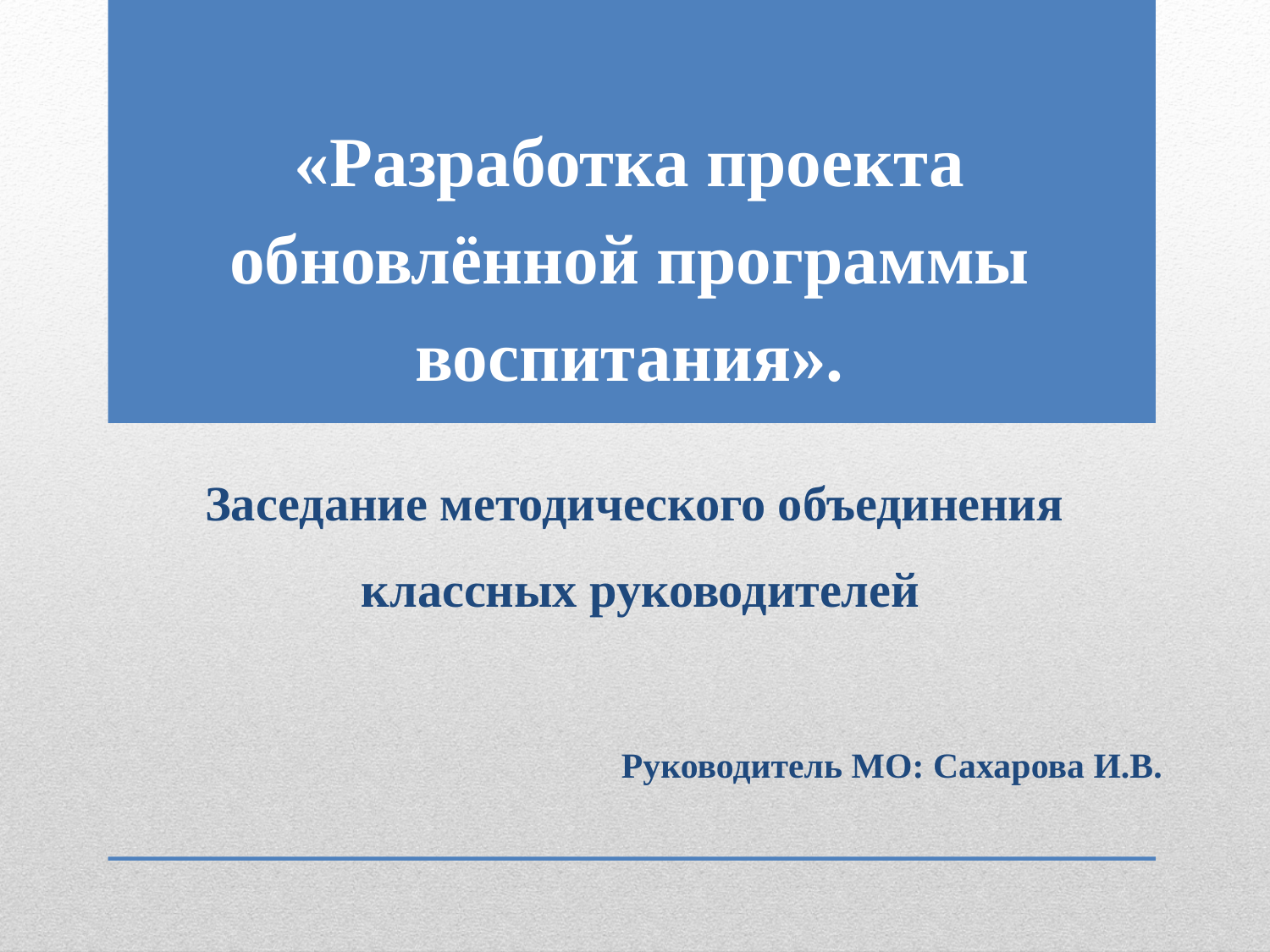

# «Разработка проекта обновлённой программы воспитания».
Заседание методического объединения
классных руководителей

Руководитель МО: Сахарова И.В.